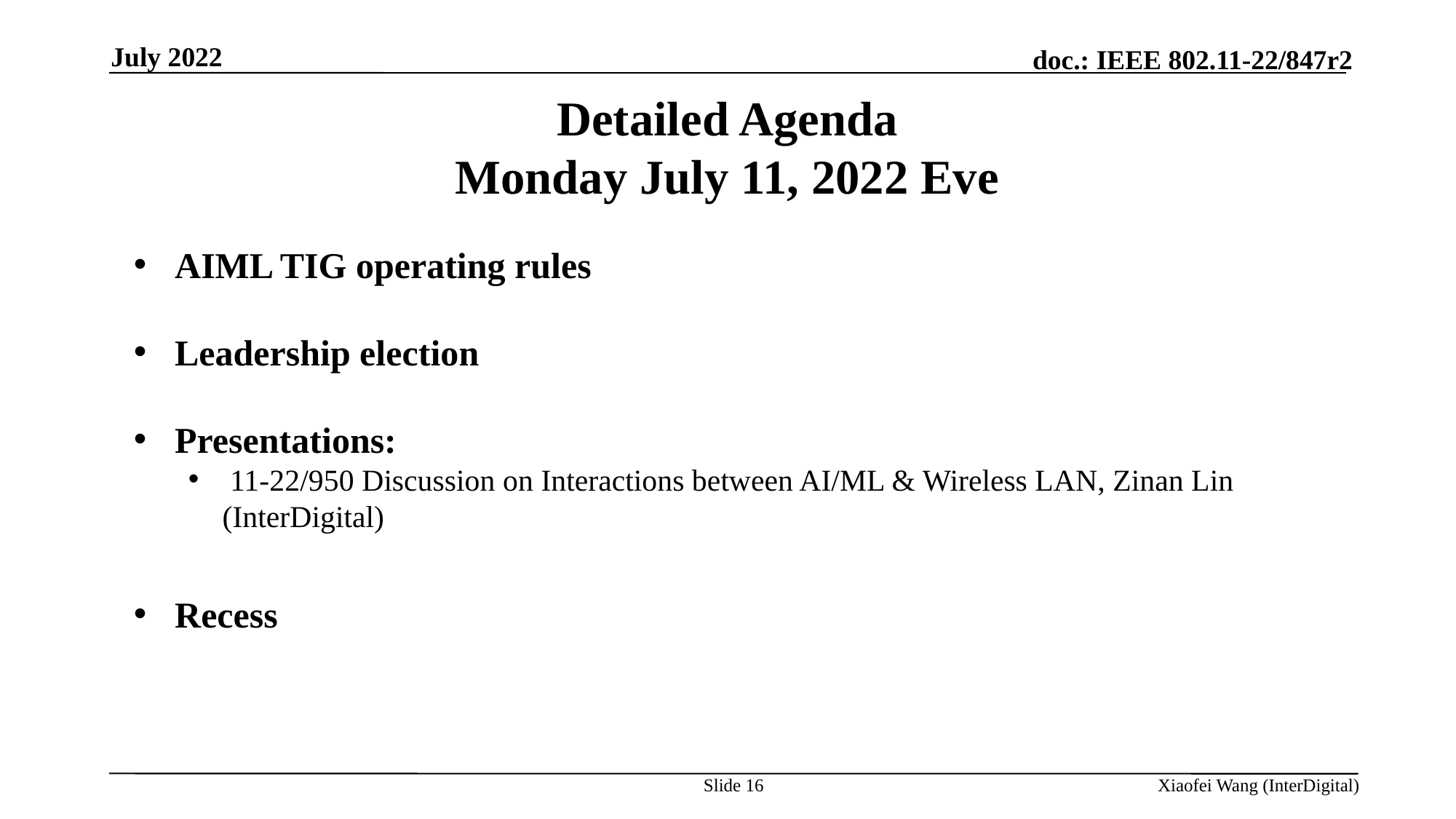

July 2022
# Detailed Agenda Monday July 11, 2022 Eve
AIML TIG operating rules

Leadership election

Presentations:
 11-22/950 Discussion on Interactions between AI/ML & Wireless LAN, Zinan Lin (InterDigital)

Recess
Slide 16
Xiaofei Wang (InterDigital)